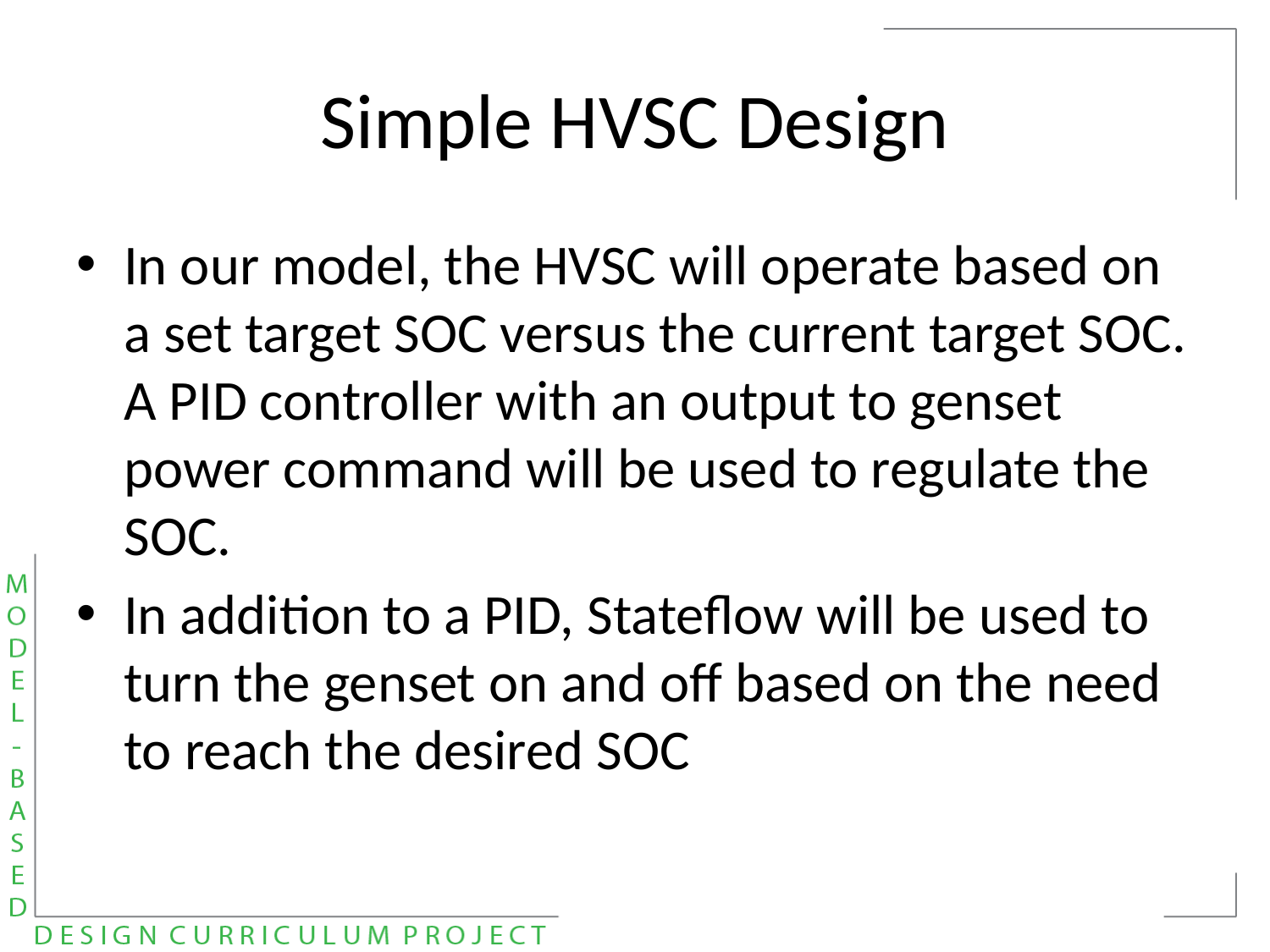

# Simple HVSC Design
In our model, the HVSC will operate based on a set target SOC versus the current target SOC. A PID controller with an output to genset power command will be used to regulate the SOC.
In addition to a PID, Stateflow will be used to turn the genset on and off based on the need to reach the desired SOC